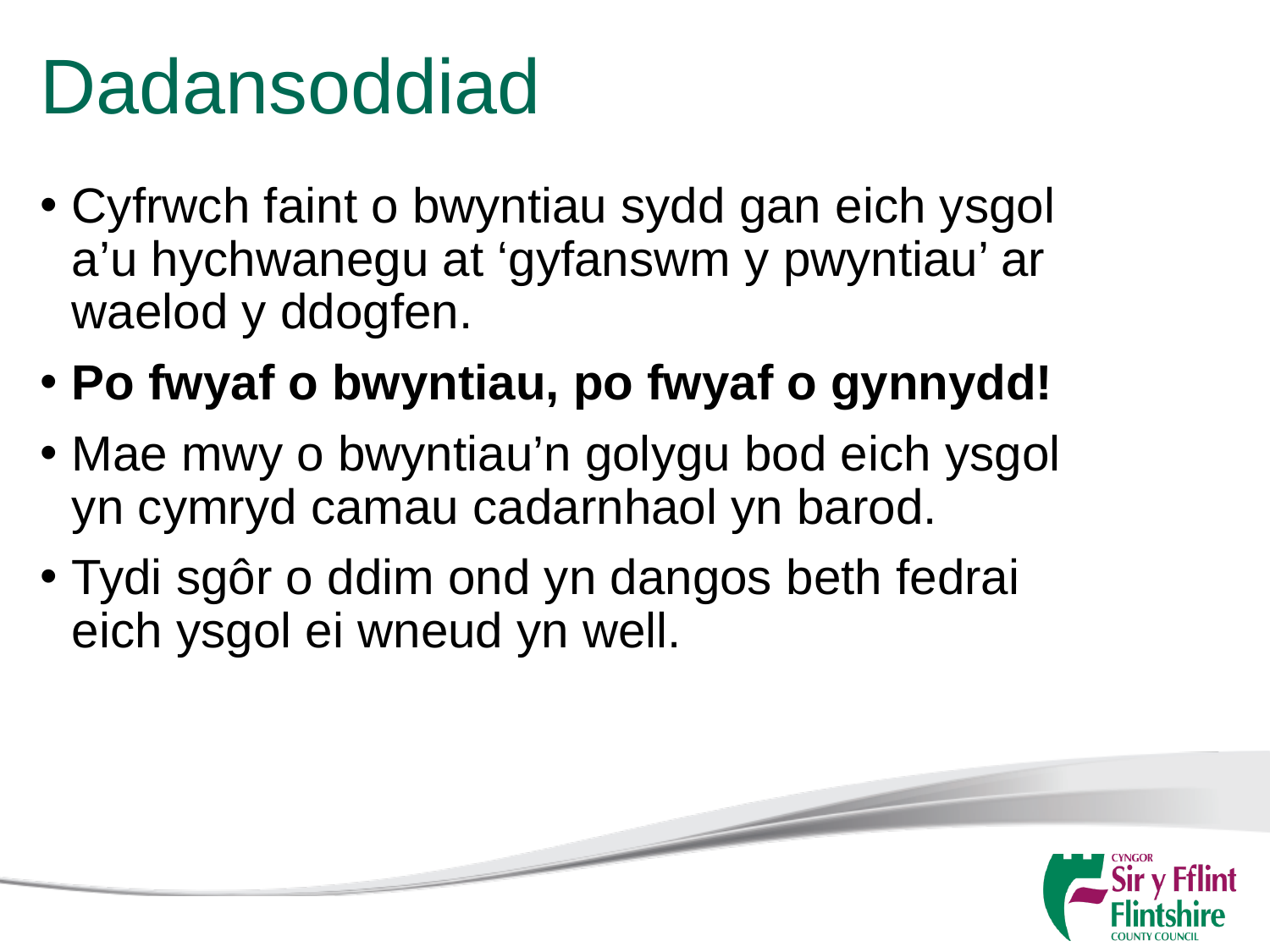

# Dadansoddiad
Cyfrwch faint o bwyntiau sydd gan eich ysgol a’u hychwanegu at ‘gyfanswm y pwyntiau’ ar waelod y ddogfen.
Po fwyaf o bwyntiau, po fwyaf o gynnydd!
Mae mwy o bwyntiau’n golygu bod eich ysgol yn cymryd camau cadarnhaol yn barod.
Tydi sgôr o ddim ond yn dangos beth fedrai eich ysgol ei wneud yn well.